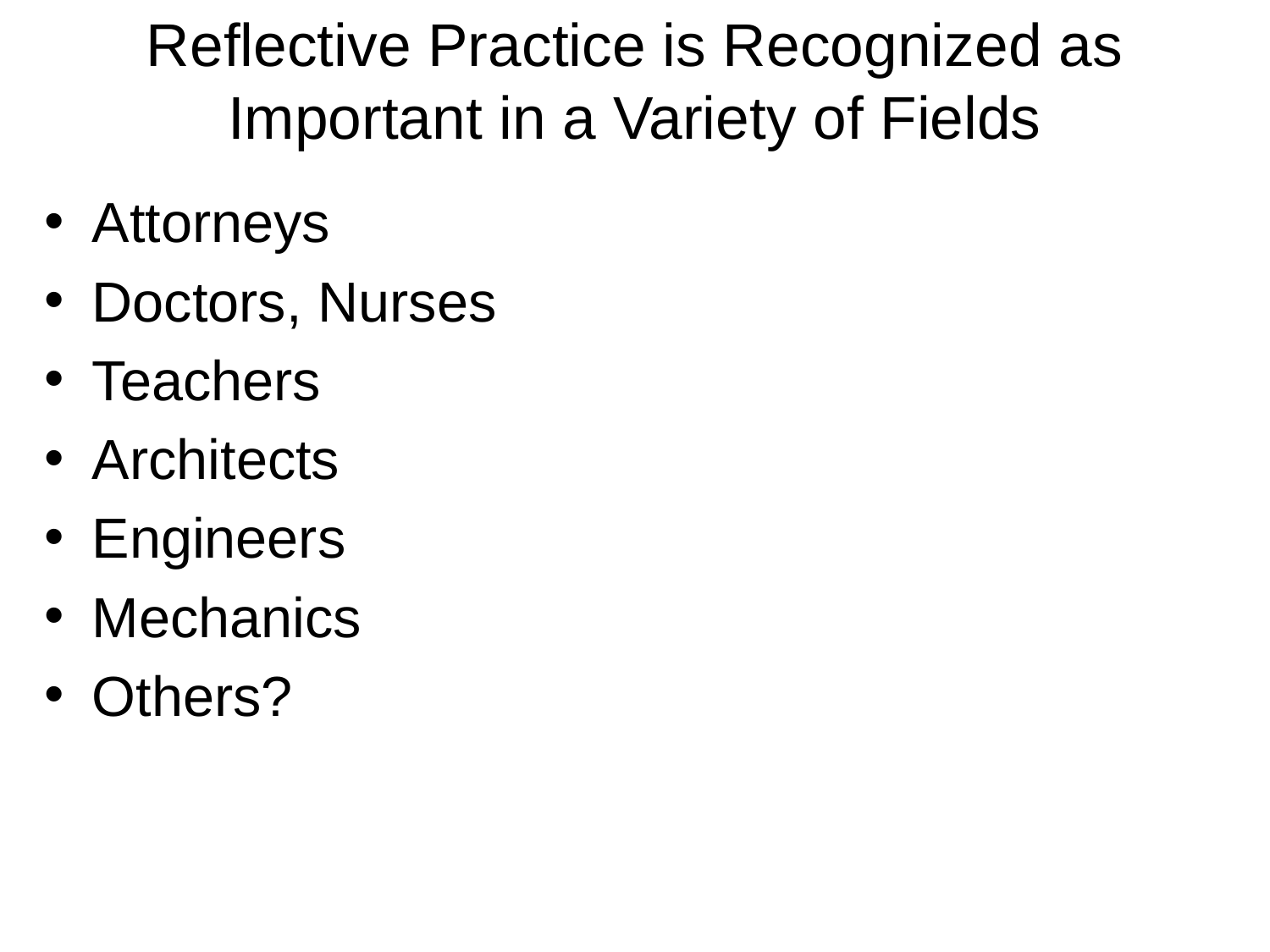

# Reflective Practice is Recognized as Important in a Variety of Fields
Attorneys
Doctors, Nurses
Teachers
Architects
Engineers
Mechanics
Others?